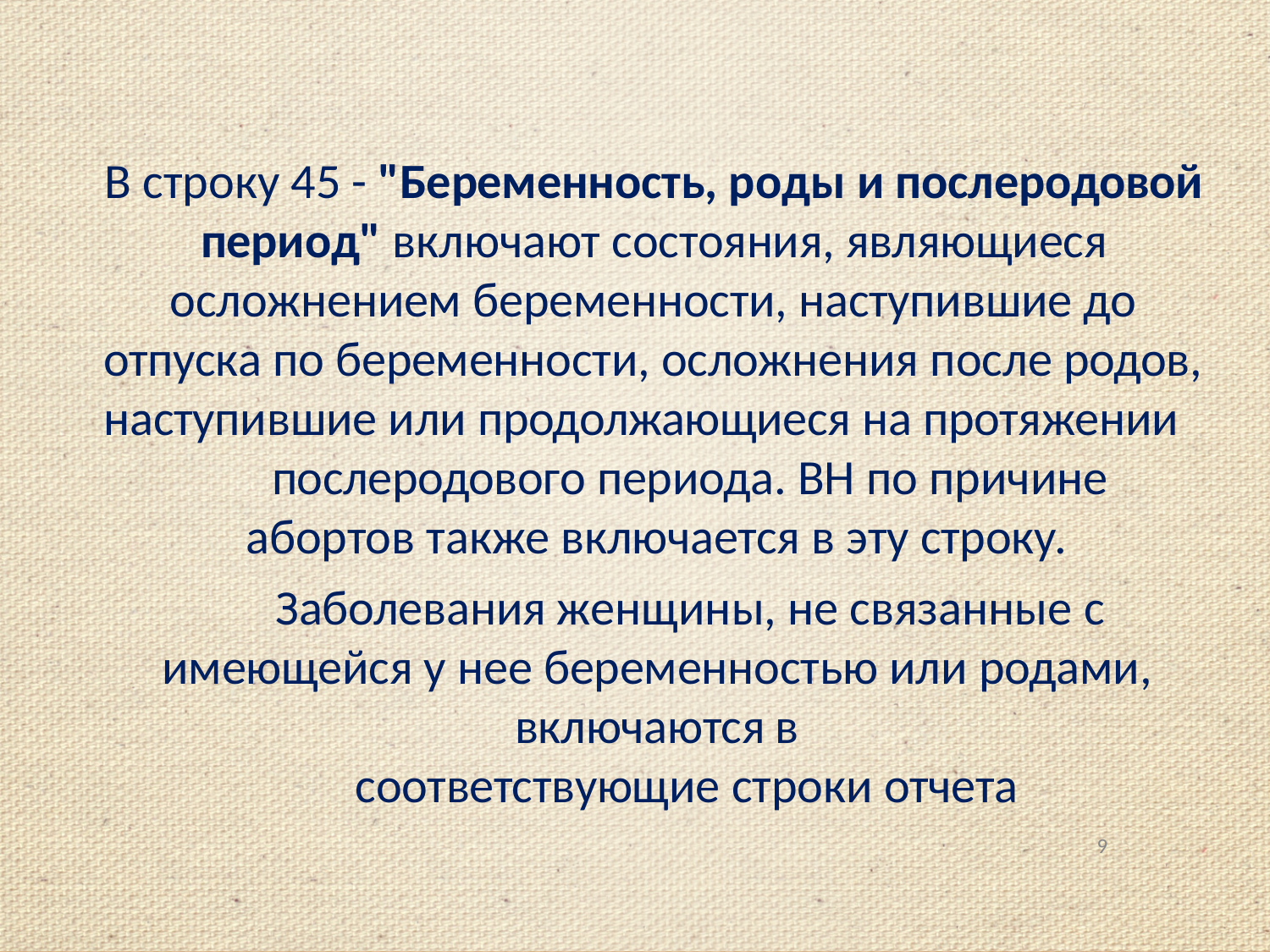

В строку 45 - "Беременность, роды и послеродовой период" включают состояния, являющиеся
осложнением беременности, наступившие до отпуска по беременности, осложнения после родов, наступившие или продолжающиеся на протяжении
послеродового периода. ВН по причине абортов также включается в эту строку.
Заболевания женщины, не связанные с имеющейся у нее беременностью или родами, включаются в
соответствующие строки отчета
9